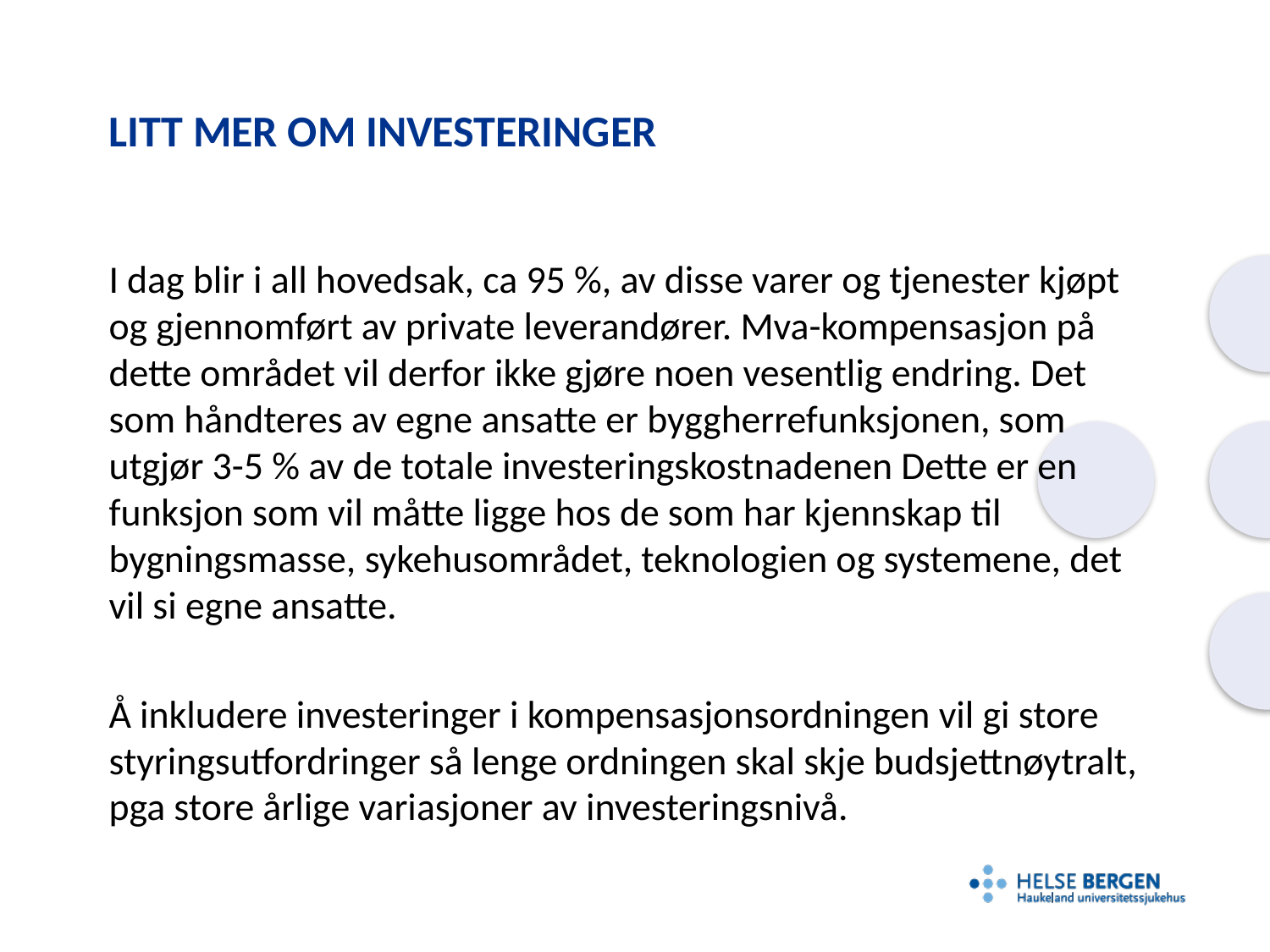

# Litt mer om investeringer
I dag blir i all hovedsak, ca 95 %, av disse varer og tjenester kjøpt og gjennomført av private leverandører. Mva-kompensasjon på dette området vil derfor ikke gjøre noen vesentlig endring. Det som håndteres av egne ansatte er byggherrefunksjonen, som utgjør 3-5 % av de totale investeringskostnadenen Dette er en funksjon som vil måtte ligge hos de som har kjennskap til bygningsmasse, sykehusområdet, teknologien og systemene, det vil si egne ansatte.

Å inkludere investeringer i kompensasjonsordningen vil gi store styringsutfordringer så lenge ordningen skal skje budsjettnøytralt, pga store årlige variasjoner av investeringsnivå.